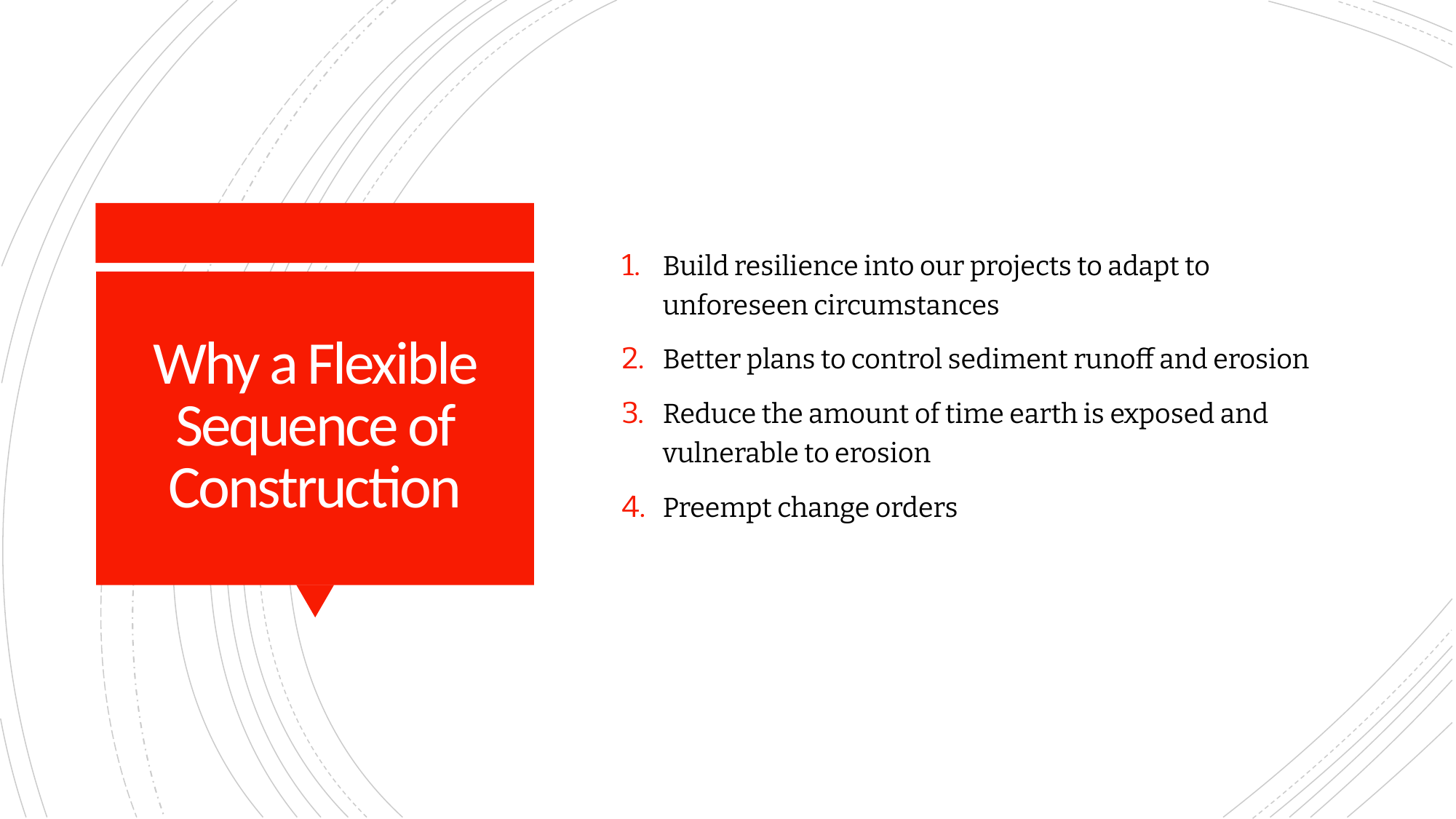

Build resilience into our projects to adapt to unforeseen circumstances
Better plans to control sediment runoff and erosion
Reduce the amount of time earth is exposed and vulnerable to erosion
Preempt change orders

# Why a Flexible Sequence of Construction